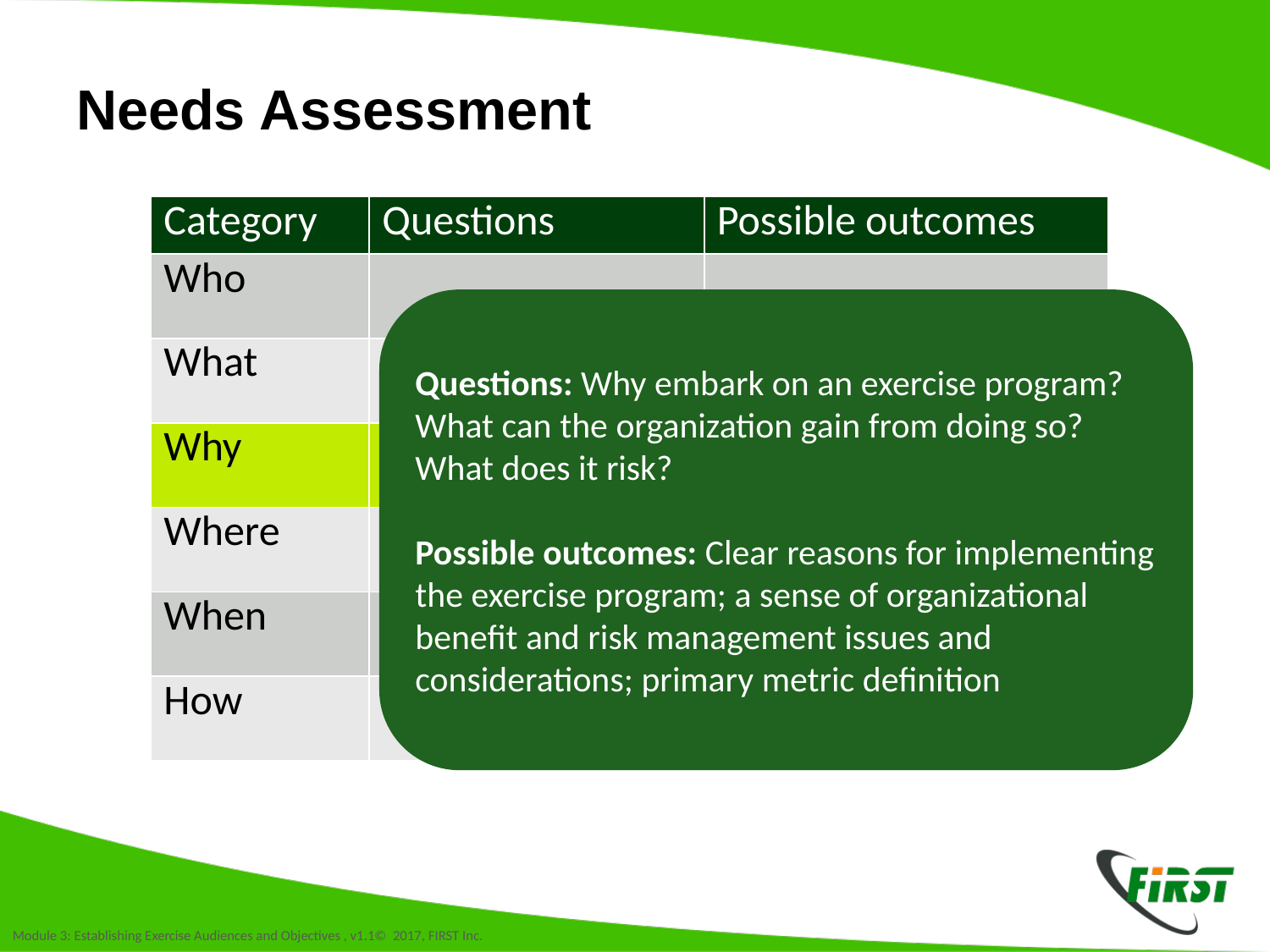

# Needs Assessment
| Category | Questions | Possible outcomes |
| --- | --- | --- |
| Who |  |  |
| What |  |  |
| Why |  |  |
| Where |  |  |
| When |  |  |
| How |  |  |
Questions: Why embark on an exercise program? What can the organization gain from doing so? What does it risk?

Possible outcomes: Clear reasons for implementing the exercise program; a sense of organizational benefit and risk management issues and considerations; primary metric definition